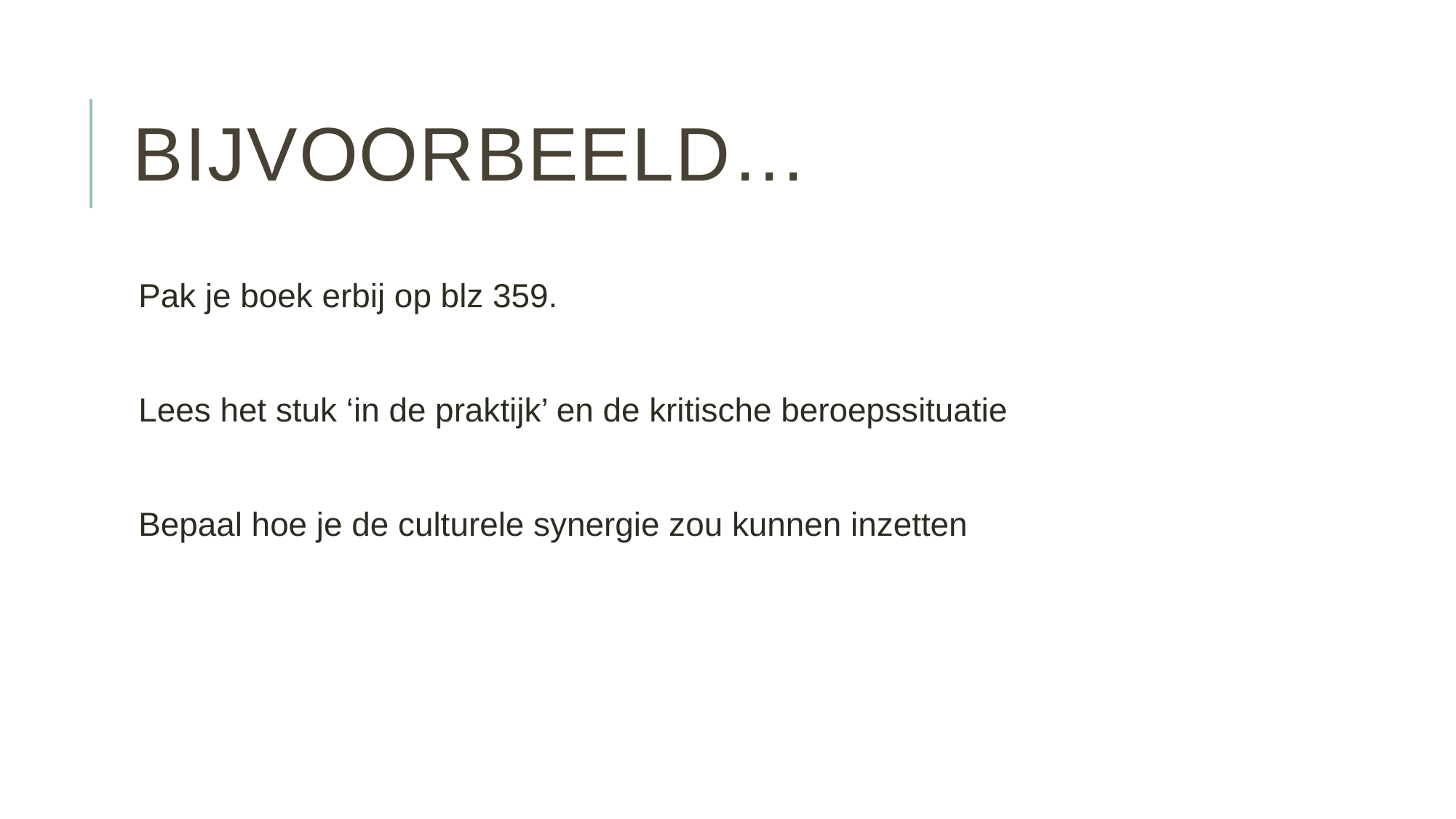

# Bijvoorbeeld…
Pak je boek erbij op blz 359.

Lees het stuk ‘in de praktijk’ en de kritische beroepssituatie

Bepaal hoe je de culturele synergie zou kunnen inzetten